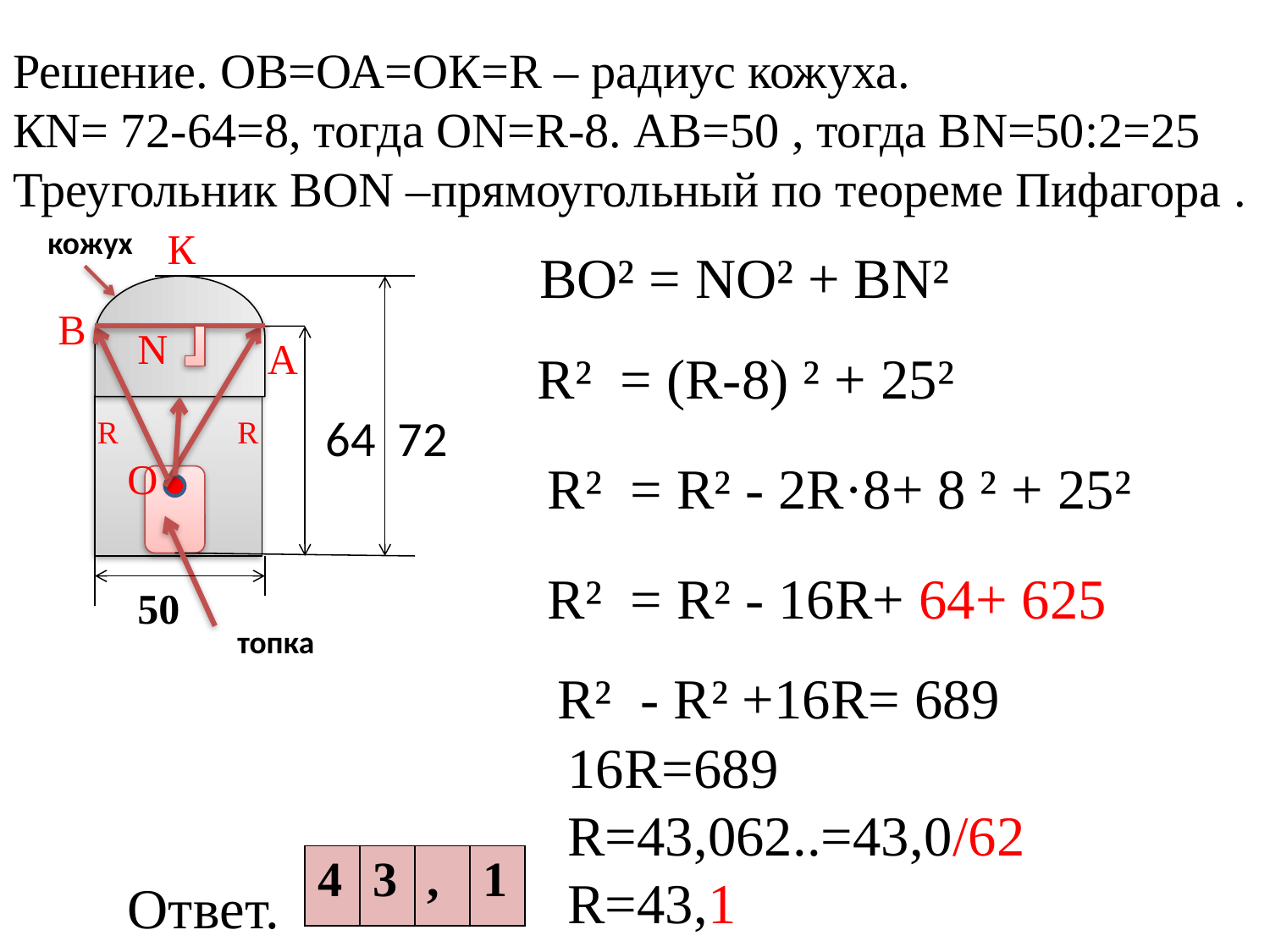

# Решение. ОВ=ОА=ОК=R – радиус кожуха. КN= 72-64=8, тогда ОN=R-8. АВ=50 , тогда ВN=50:2=25 Треугольник ВON –прямоугольный по теореме Пифагора .
кожух
К

                      64  72   65
ВО² = NO² + BN²

В
N

А
R²  = (R-8) ² + 25²

R
R
O
R²  = R² - 2R·8+ 8 ² + 25²

R²  = R² - 16R+ 64+ 625
50
топка
R²  - R² +16R= 689
16R=689
R=43,062..=43,0/62
R=43,1
| 4 | 3 | , | 1 |
| --- | --- | --- | --- |
Ответ.